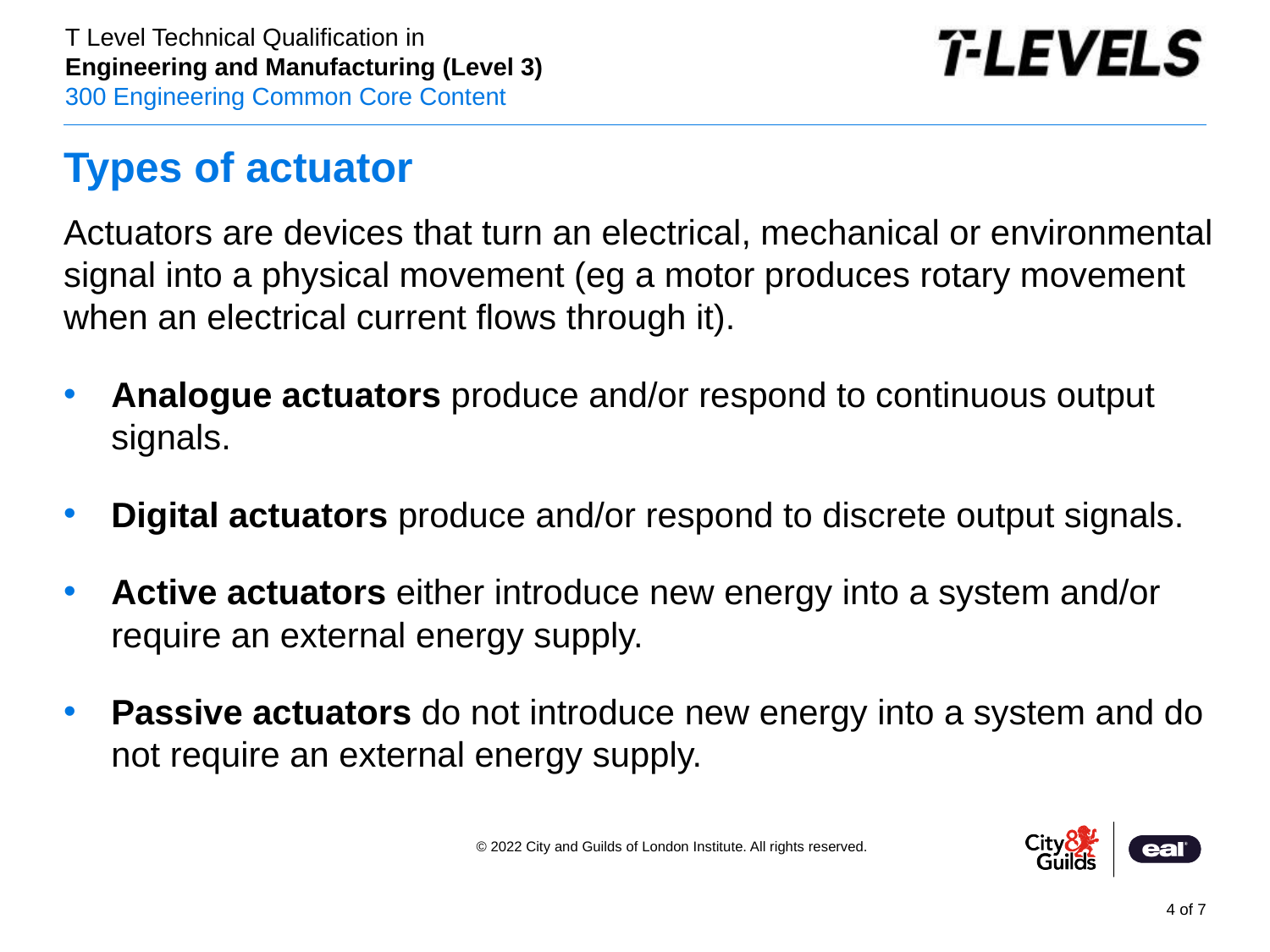

# Types of actuator
Actuators are devices that turn an electrical, mechanical or environmental  signal into a physical movement (eg a motor produces rotary movement when an electrical current flows through it).
Analogue actuators produce and/or respond to continuous output signals.
Digital actuators produce and/or respond to discrete output signals.
Active actuators either introduce new energy into a system and/or require an external energy supply.
Passive actuators do not introduce new energy into a system and do not require an external energy supply.